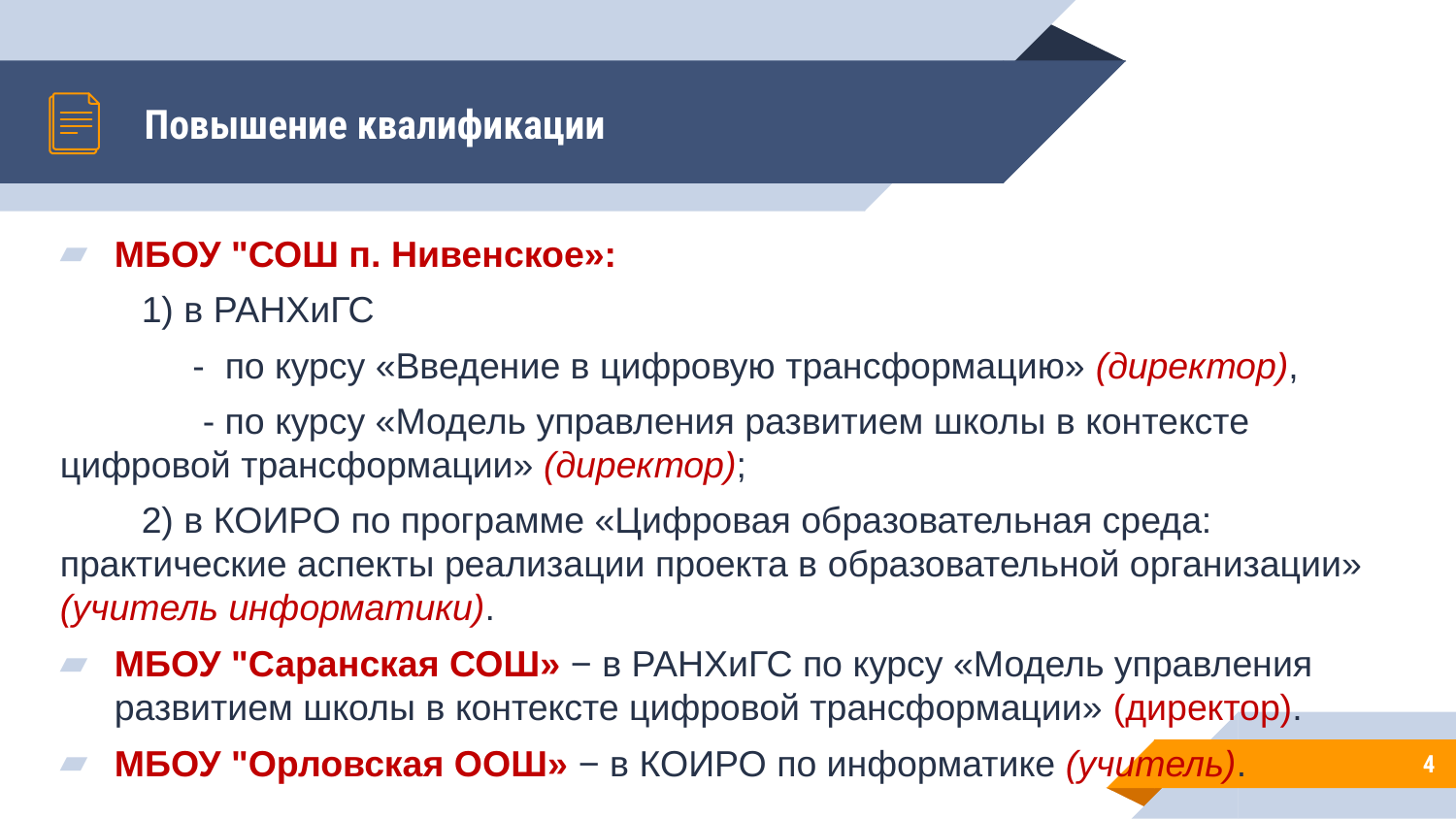

# Повышение квалификации

МБОУ "СОШ п. Нивенское»:
        1) в РАНХиГС
             -  по курсу «Введение в цифровую трансформацию» (директор),
              - по курсу «Модель управления развитием школы в контексте цифровой трансформации» (директор);
        2) в КОИРО по программе «Цифровая образовательная среда: практические аспекты реализации проекта в образовательной организации» (учитель информатики).
МБОУ "Саранская СОШ» − в РАНХиГС по курсу «Модель управления развитием школы в контексте цифровой трансформации» (директор).
МБОУ "Орловская ООШ» − в КОИРО по информатике (учитель).

4